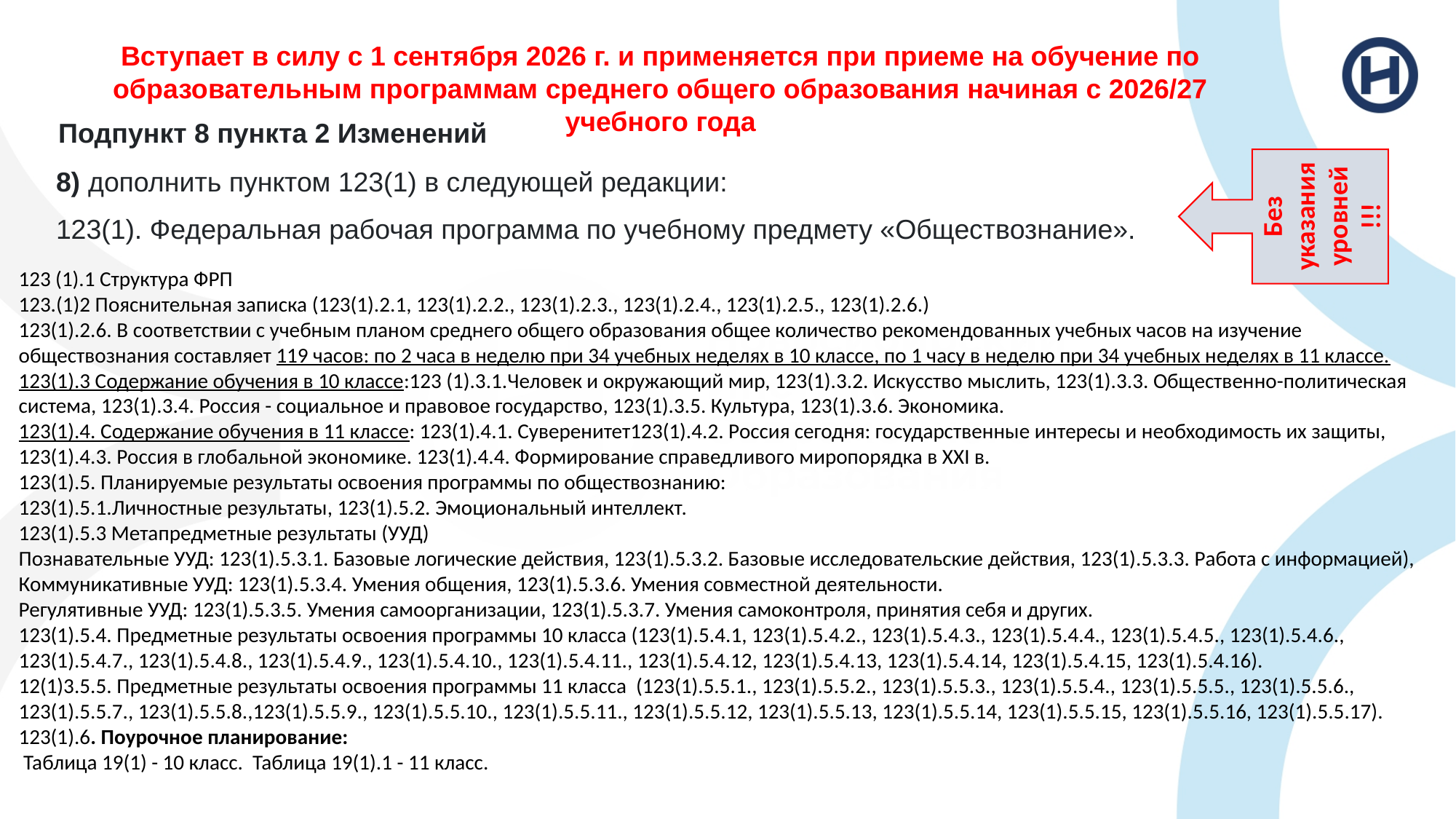

Вступает в силу с 1 сентября 2026 г. и применяется при приеме на обучение по образовательным программам среднего общего образования начиная с 2026/27 учебного года
Подпункт 8 пункта 2 Изменений
Без указания уровней !!!
8) дополнить пунктом 123(1) в следующей редакции:
123(1). Федеральная рабочая программа по учебному предмету «Обществознание».
123 (1).1 Структура ФРП
123.(1)2 Пояснительная записка (123(1).2.1, 123(1).2.2., 123(1).2.3., 123(1).2.4., 123(1).2.5., 123(1).2.6.)
123(1).2.6. В соответствии с учебным планом среднего общего образования общее количество рекомендованных учебных часов на изучение обществознания составляет 119 часов: по 2 часа в неделю при 34 учебных неделях в 10 классе, по 1 часу в неделю при 34 учебных неделях в 11 классе.
123(1).3 Содержание обучения в 10 классе:123 (1).3.1.Человек и окружающий мир, 123(1).3.2. Искусство мыслить, 123(1).3.3. Общественно-политическая система, 123(1).3.4. Россия - социальное и правовое государство, 123(1).3.5. Культура, 123(1).3.6. Экономика.
123(1).4. Содержание обучения в 11 классе: 123(1).4.1. Суверенитет123(1).4.2. Россия сегодня: государственные интересы и необходимость их защиты, 123(1).4.3. Россия в глобальной экономике. 123(1).4.4. Формирование справедливого миропорядка в XXI в.
123(1).5. Планируемые результаты освоения программы по обществознанию:
123(1).5.1.Личностные результаты, 123(1).5.2. Эмоциональный интеллект.
123(1).5.3 Метапредметные результаты (УУД)
Познавательные УУД: 123(1).5.3.1. Базовые логические действия, 123(1).5.3.2. Базовые исследовательские действия, 123(1).5.3.3. Работа с информацией),
Коммуникативные УУД: 123(1).5.3.4. Умения общения, 123(1).5.3.6. Умения совместной деятельности.
Регулятивные УУД: 123(1).5.3.5. Умения самоорганизации, 123(1).5.3.7. Умения самоконтроля, принятия себя и других.
123(1).5.4. Предметные результаты освоения программы 10 класса (123(1).5.4.1, 123(1).5.4.2., 123(1).5.4.3., 123(1).5.4.4., 123(1).5.4.5., 123(1).5.4.6., 123(1).5.4.7., 123(1).5.4.8., 123(1).5.4.9., 123(1).5.4.10., 123(1).5.4.11., 123(1).5.4.12, 123(1).5.4.13, 123(1).5.4.14, 123(1).5.4.15, 123(1).5.4.16).
12(1)3.5.5. Предметные результаты освоения программы 11 класса  (123(1).5.5.1., 123(1).5.5.2., 123(1).5.5.3., 123(1).5.5.4., 123(1).5.5.5., 123(1).5.5.6., 123(1).5.5.7., 123(1).5.5.8.,123(1).5.5.9., 123(1).5.5.10., 123(1).5.5.11., 123(1).5.5.12, 123(1).5.5.13, 123(1).5.5.14, 123(1).5.5.15, 123(1).5.5.16, 123(1).5.5.17).
123(1).6. Поурочное планирование:
 Таблица 19(1) - 10 класс.  Таблица 19(1).1 - 11 класс.